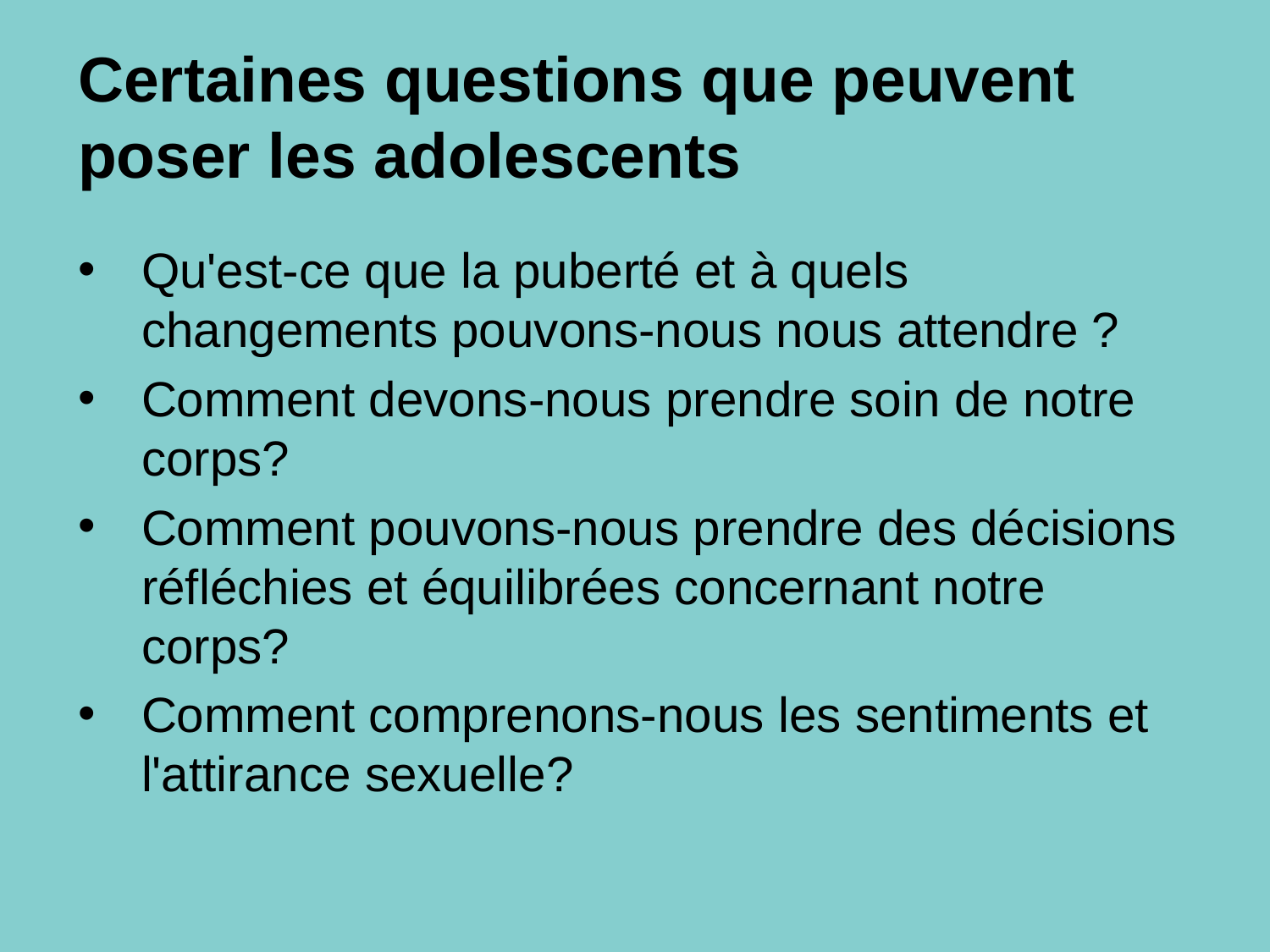

# Certaines questions que peuvent poser les adolescents
Qu'est-ce que la puberté et à quels changements pouvons-nous nous attendre ?
Comment devons-nous prendre soin de notre corps?
Comment pouvons-nous prendre des décisions réfléchies et équilibrées concernant notre corps?
Comment comprenons-nous les sentiments et l'attirance sexuelle?